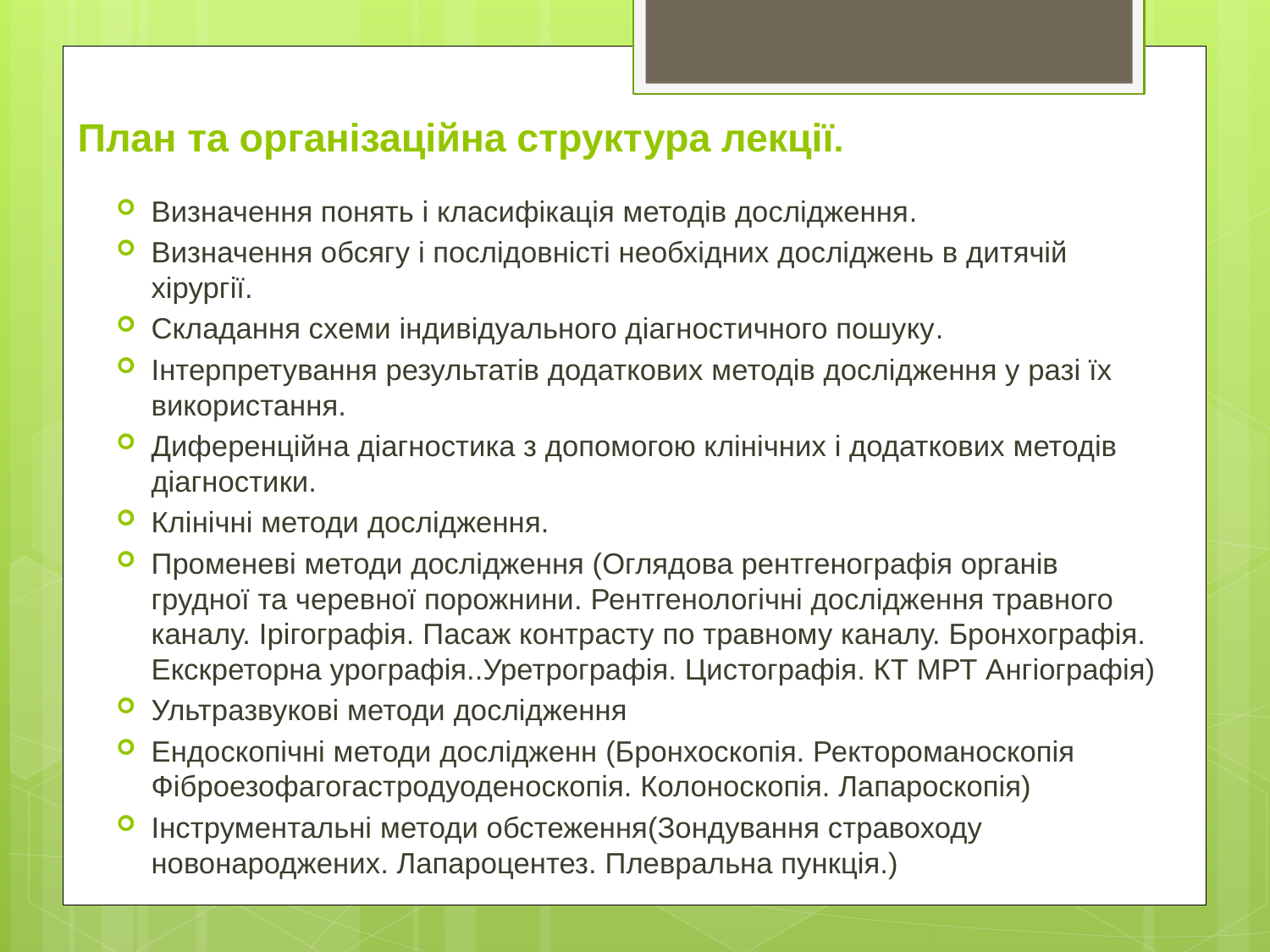

# План та організаційна структура лекції.
Визначення понять і класифікація методів дослідження.
Визначення обсягу і послідовністі необхідних досліджень в дитячій хірургії.
Складання схеми індивідуального діагностичного пошуку.
Інтерпретування результатів додаткових методів дослідження у разі їх використання.
Диференційна діагностика з допомогою клінічних і додаткових методів діагностики.
Клінічні методи дослідження.
Променеві методи дослідження (Оглядова рентгенографія органів грудної та черевної порожнини. Рентгенологічні дослідження травного каналу. Ірігографія. Пасаж контрасту по травному каналу. Бронхографія. Екскреторна урографія..Уретрографія. Цистографія. КТ МРТ Ангіографія)
Ультразвукові методи дослідження
Ендоскопічні методи дослідженн (Бронхоскопія. Ректороманоскопія Фіброезофагогастродуоденоскопія. Колоноскопія. Лапароскопія)
Інструментальні методи обстеження(Зондування стравоходу новонароджених. Лапароцентез. Плевральна пункція.)